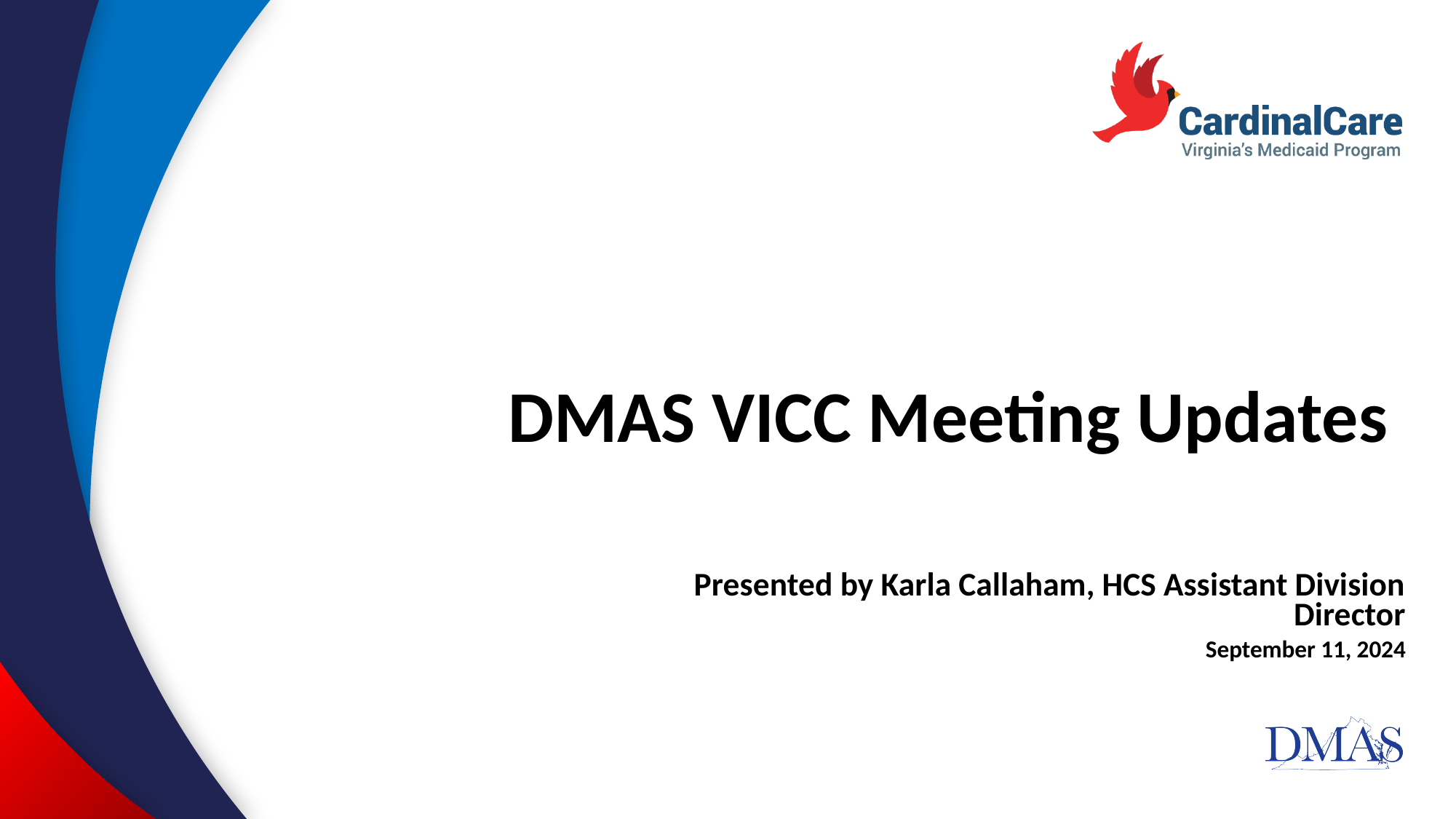

# DMAS VICC Meeting Updates

Presented by Karla Callaham, HCS Assistant Division Director

September 11, 2024